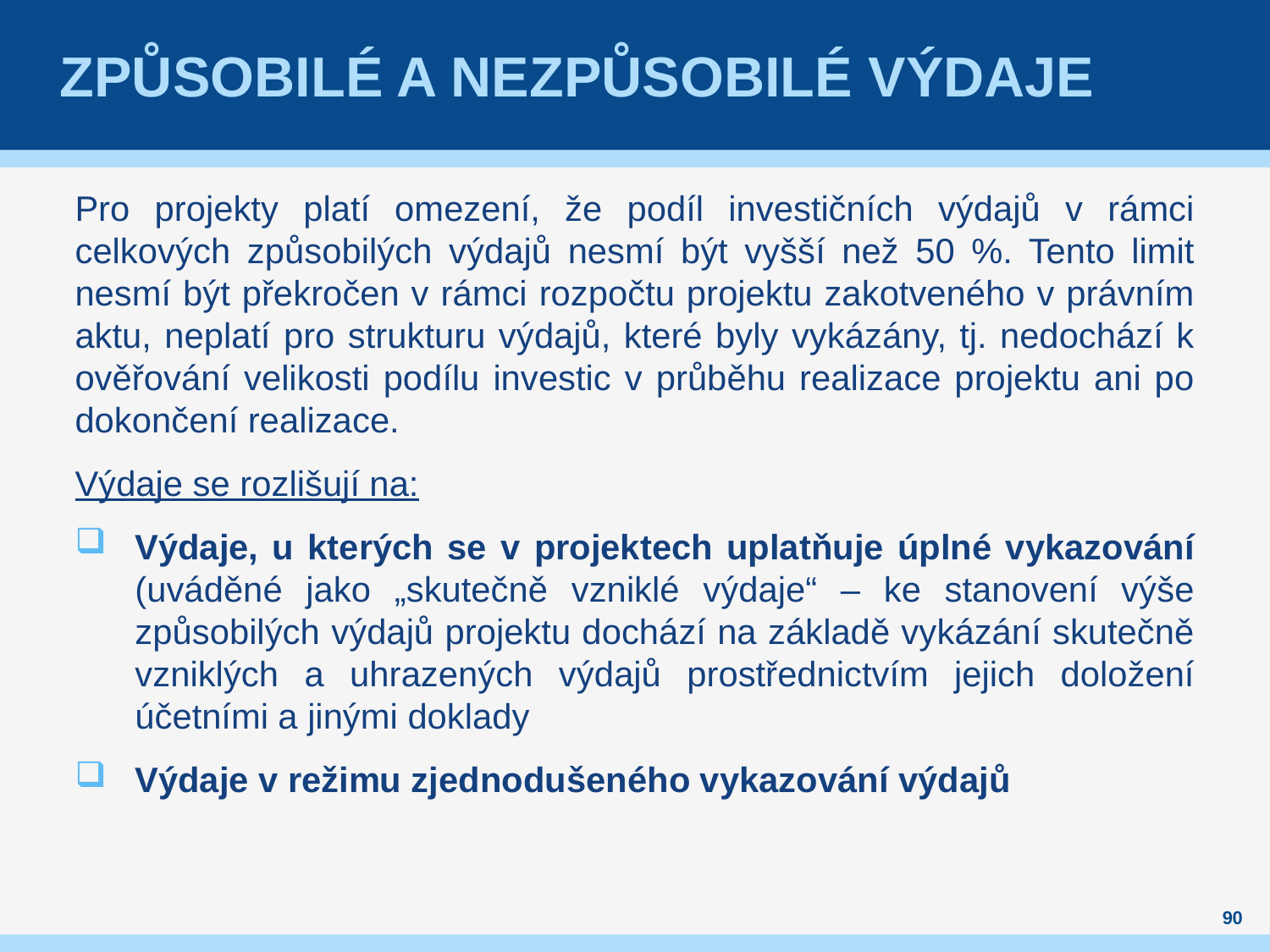

# Způsobilé a nezpůsobilé výdaje
Pro projekty platí omezení, že podíl investičních výdajů v rámci celkových způsobilých výdajů nesmí být vyšší než 50 %. Tento limit nesmí být překročen v rámci rozpočtu projektu zakotveného v právním aktu, neplatí pro strukturu výdajů, které byly vykázány, tj. nedochází k ověřování velikosti podílu investic v průběhu realizace projektu ani po dokončení realizace.
Výdaje se rozlišují na:
Výdaje, u kterých se v projektech uplatňuje úplné vykazování (uváděné jako „skutečně vzniklé výdaje“ – ke stanovení výše způsobilých výdajů projektu dochází na základě vykázání skutečně vzniklých a uhrazených výdajů prostřednictvím jejich doložení účetními a jinými doklady
Výdaje v režimu zjednodušeného vykazování výdajů

90